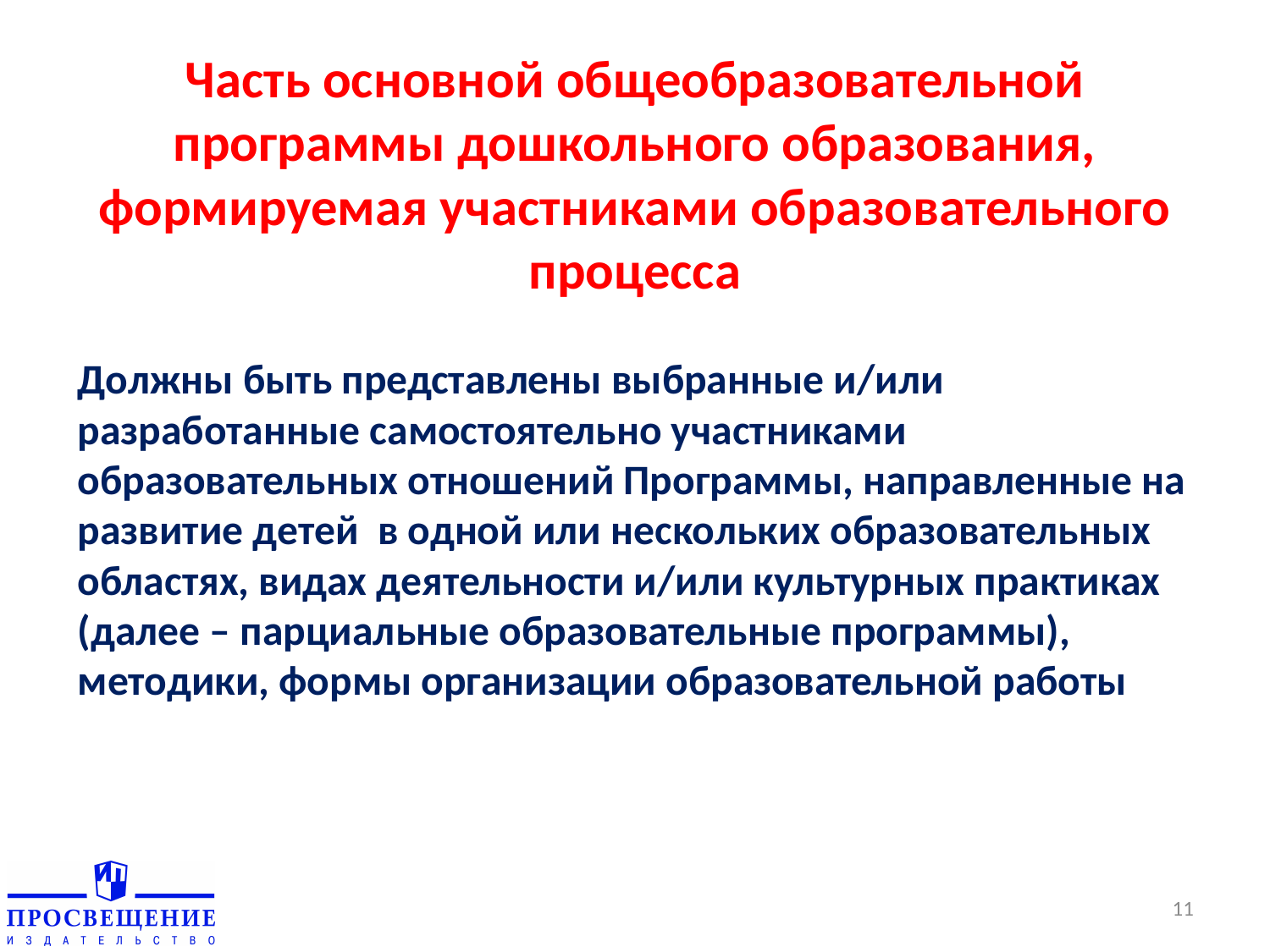

# Часть основной общеобразовательной программы дошкольного образования, формируемая участниками образовательного процесса
Должны быть представлены выбранные и/или разработанные самостоятельно участниками образовательных отношений Программы, направленные на развитие детей  в одной или нескольких образовательных областях, видах деятельности и/или культурных практиках (далее – парциальные образовательные программы), методики, формы организации образовательной работы
11